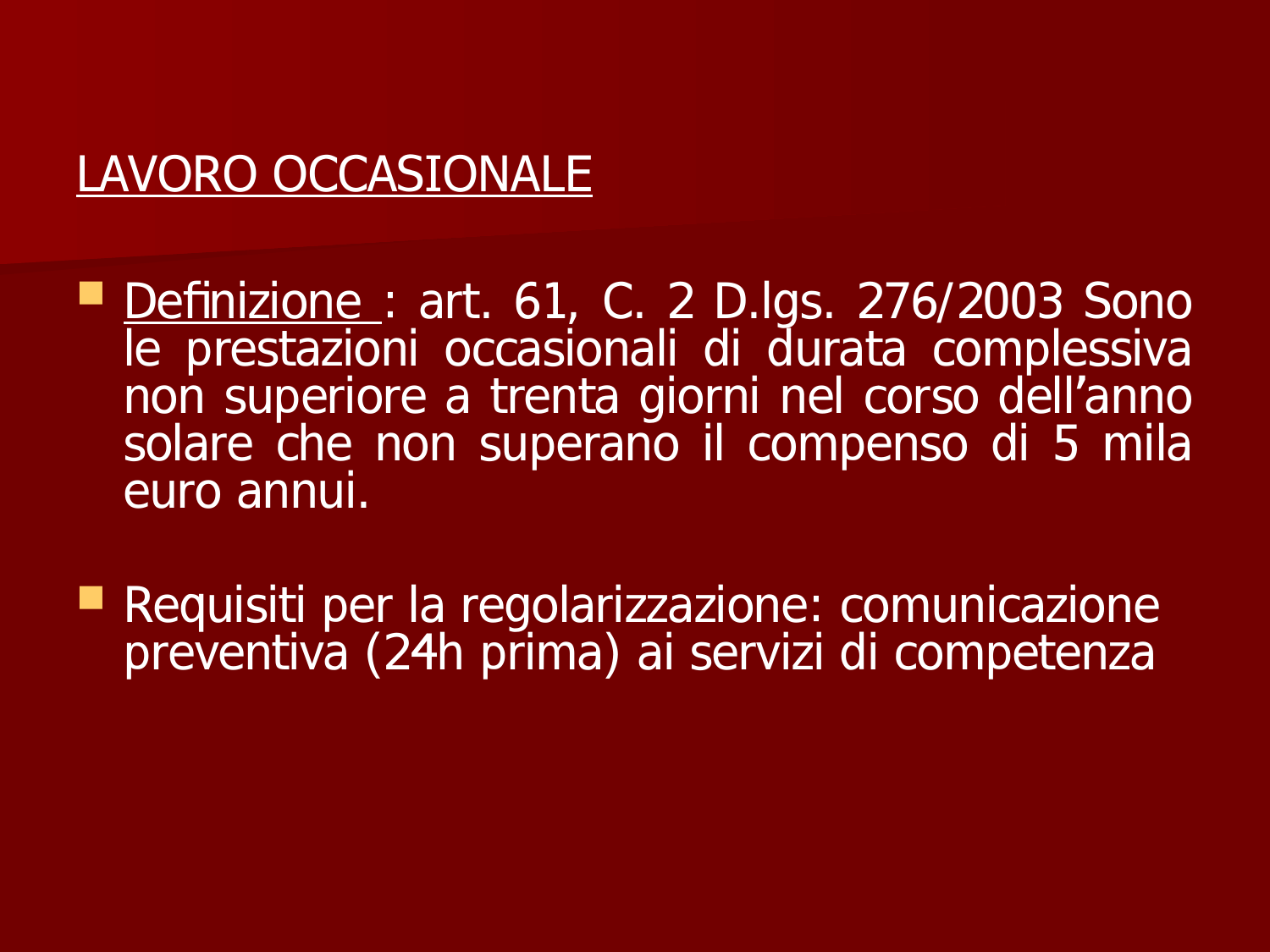

LAVORO OCCASIONALE

Definizione : art. 61, C. 2 D.lgs. 276/2003 Sono le prestazioni occasionali di durata complessiva non superiore a trenta giorni nel corso dell’anno solare che non superano il compenso di 5 mila euro annui.

Requisiti per la regolarizzazione: comunicazione preventiva (24h prima) ai servizi di competenza